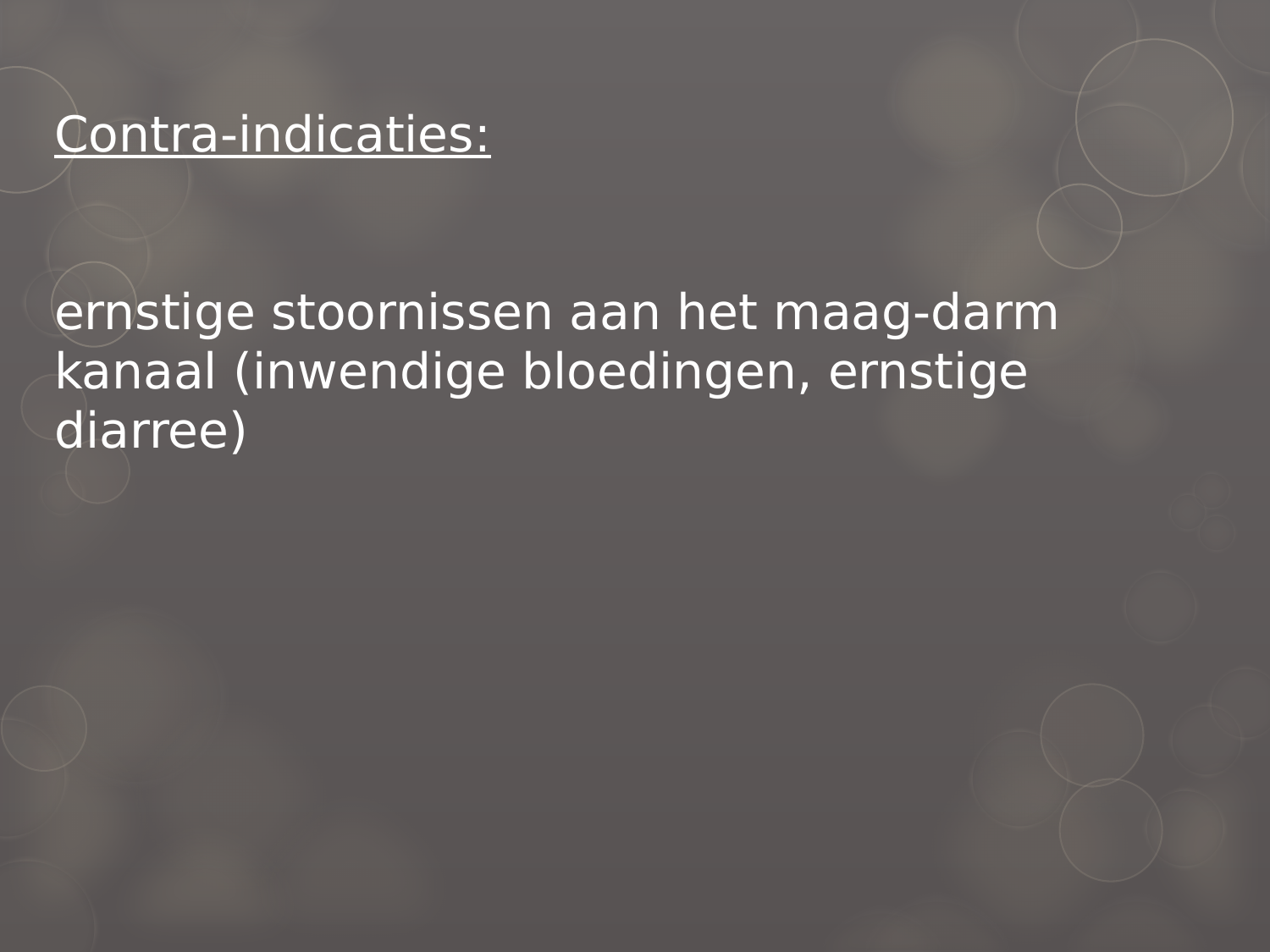

Contra-indicaties:

ernstige stoornissen aan het maag-darm kanaal (inwendige bloedingen, ernstige diarree)